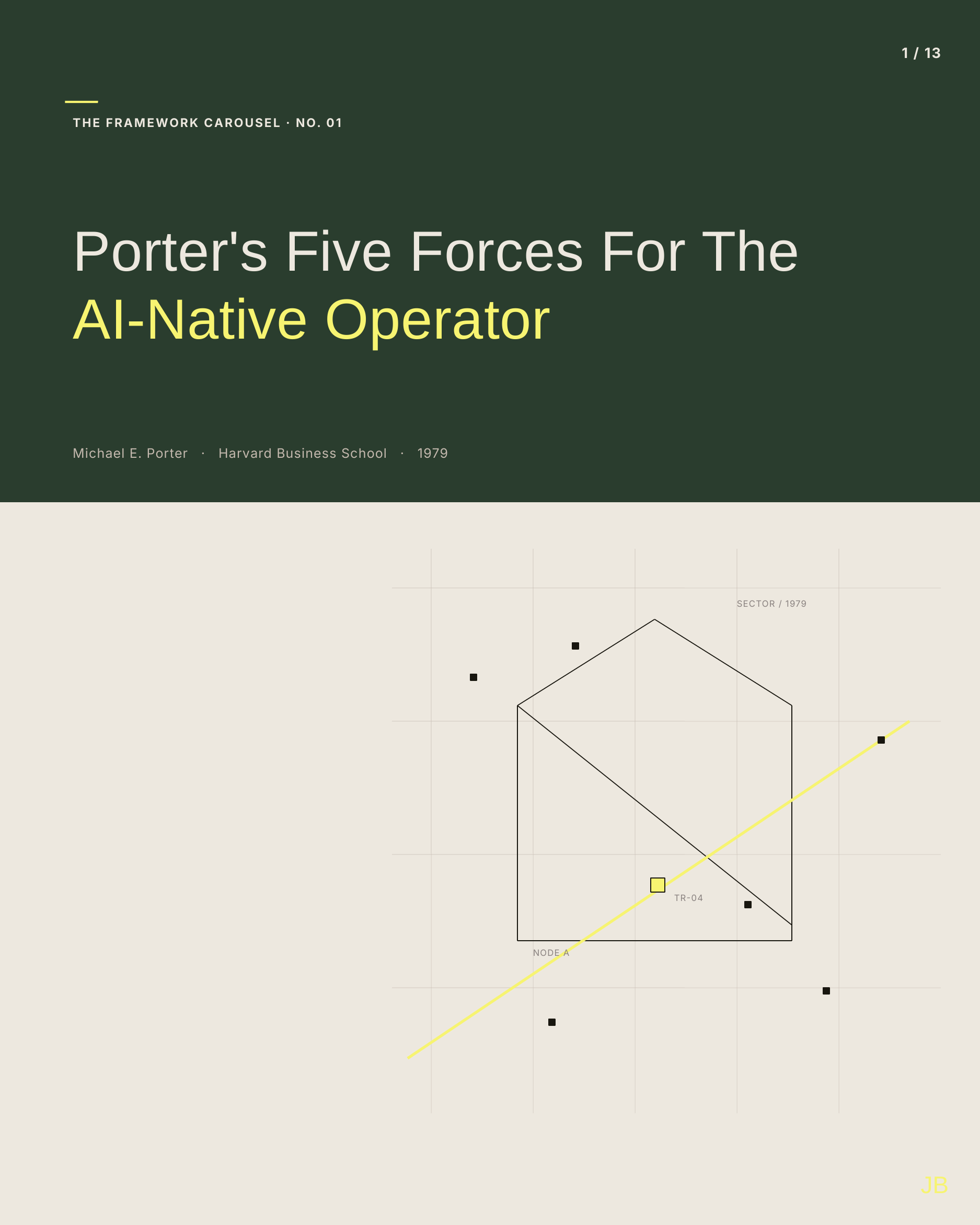

1 / 13

THE FRAMEWORK CAROUSEL · NO. 01
Porter's Five Forces For The
AI-Native Operator
Michael E. Porter   ·   Harvard Business School   ·   1979

SECTOR / 1979

TR-04

NODE A

JB